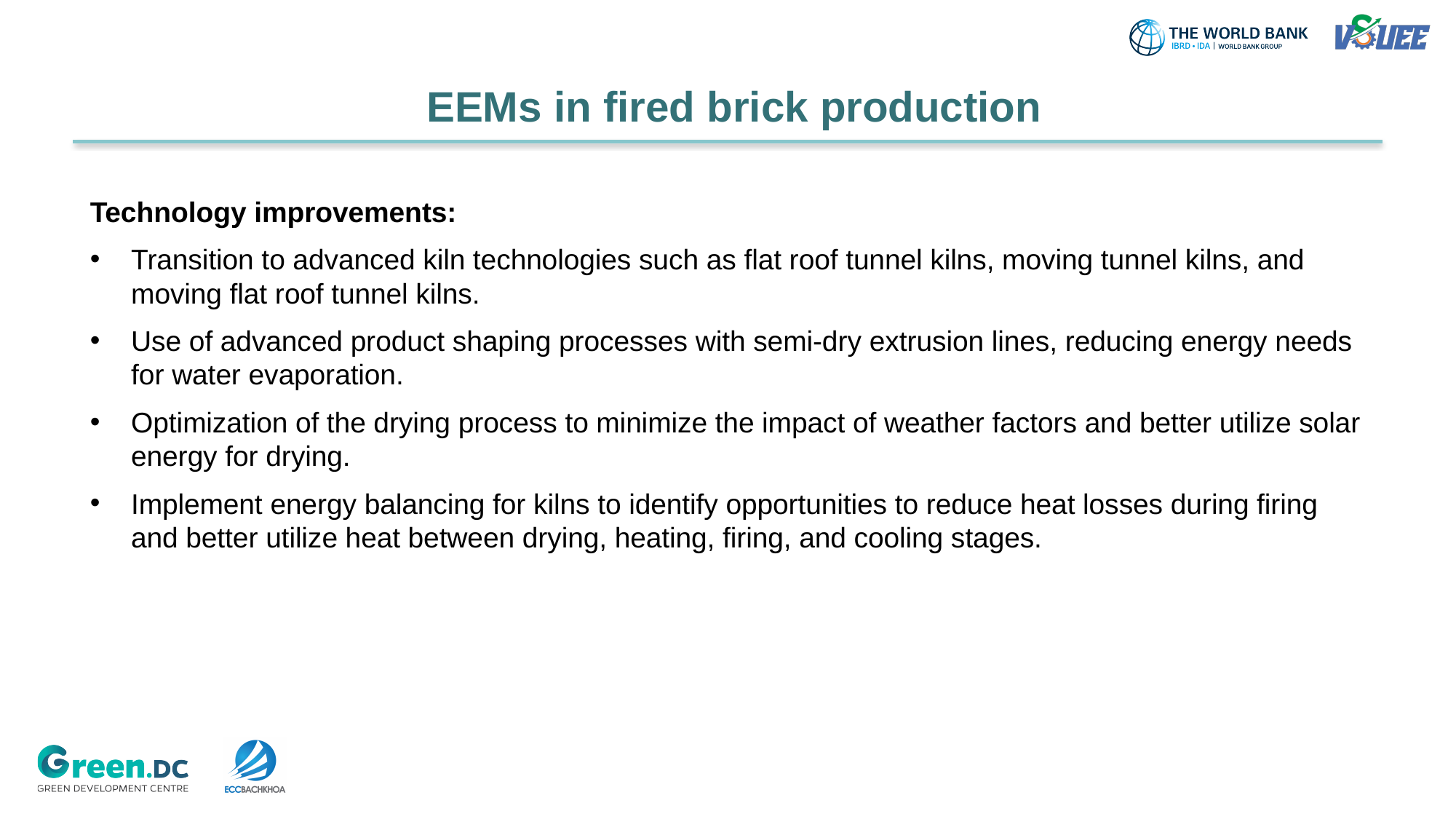

# EEMs in fired brick production
Technology improvements:
Transition to advanced kiln technologies such as flat roof tunnel kilns, moving tunnel kilns, and moving flat roof tunnel kilns.
Use of advanced product shaping processes with semi-dry extrusion lines, reducing energy needs for water evaporation.
Optimization of the drying process to minimize the impact of weather factors and better utilize solar energy for drying.
Implement energy balancing for kilns to identify opportunities to reduce heat losses during firing and better utilize heat between drying, heating, firing, and cooling stages.